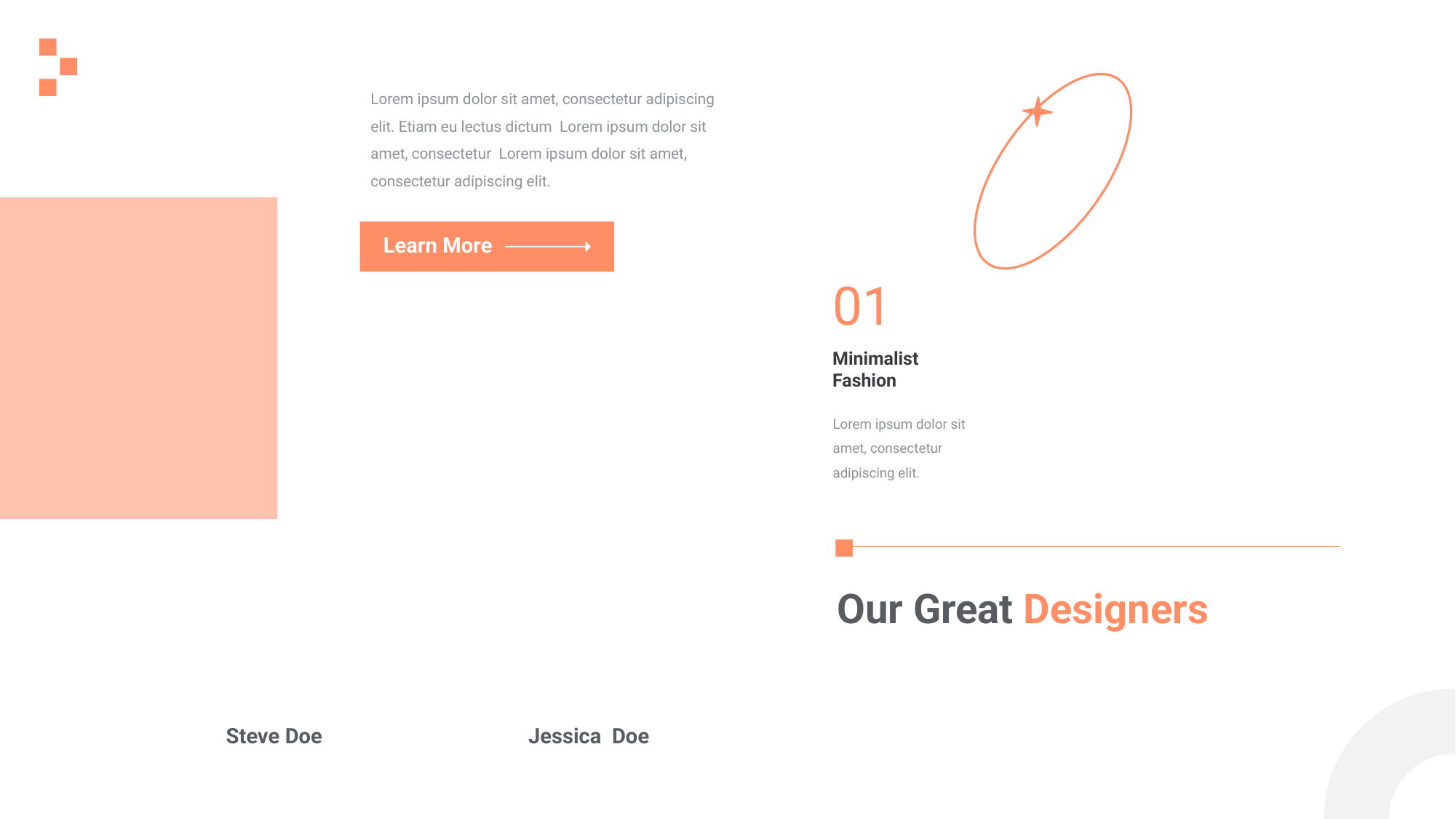

Lorem ipsum dolor sit amet, consectetur adipiscing elit. Etiam eu lectus dictum  Lorem ipsum dolor sit amet, consectetur  Lorem ipsum dolor sit amet, consectetur adipiscing elit.

Learn More

01
Minimalist
Fashion

Lorem ipsum dolor sit amet, consectetur adipiscing elit.

Our Great Designers

Steve Doe
Jessica  Doe